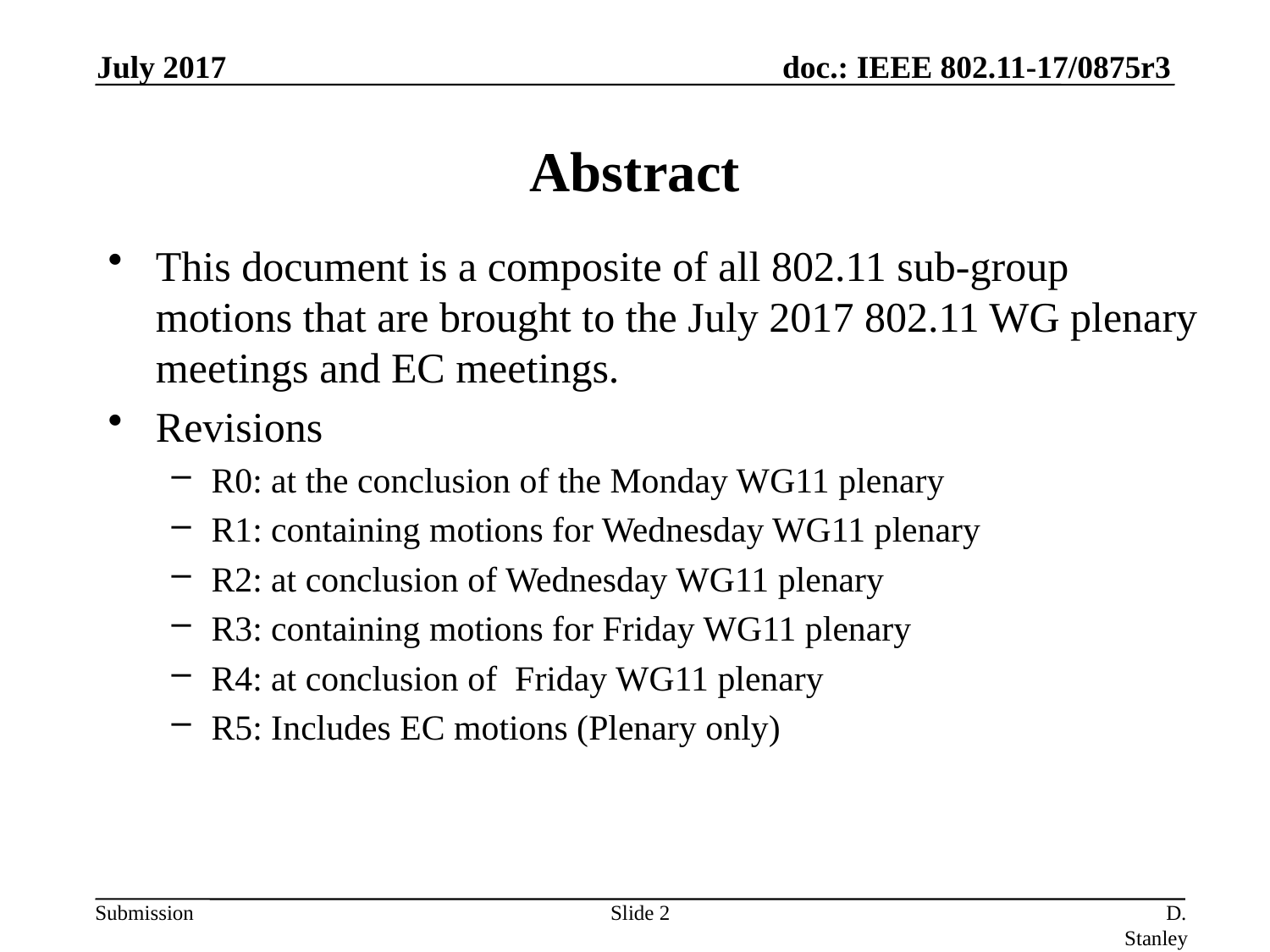

July 2017
# Abstract
This document is a composite of all 802.11 sub-group motions that are brought to the July 2017 802.11 WG plenary meetings and EC meetings.
Revisions
R0: at the conclusion of the Monday WG11 plenary
R1: containing motions for Wednesday WG11 plenary
R2: at conclusion of Wednesday WG11 plenary
R3: containing motions for Friday WG11 plenary
R4: at conclusion of  Friday WG11 plenary
R5: Includes EC motions (Plenary only)

Slide 2
D. Stanley, HP Enterprise